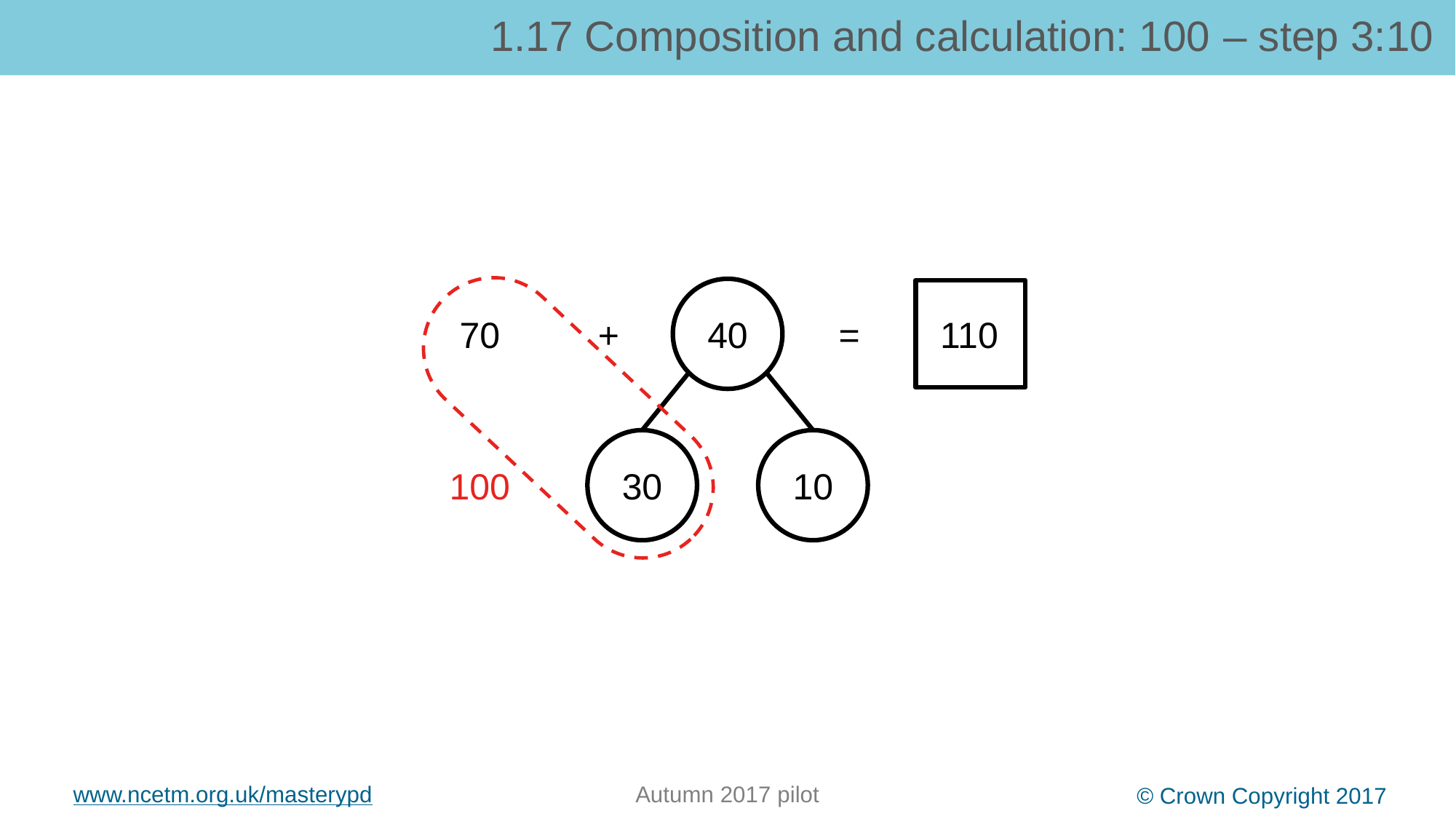

1.17 Composition and calculation: 100 – step 3:10

70
+
40
=
110

100
30
10